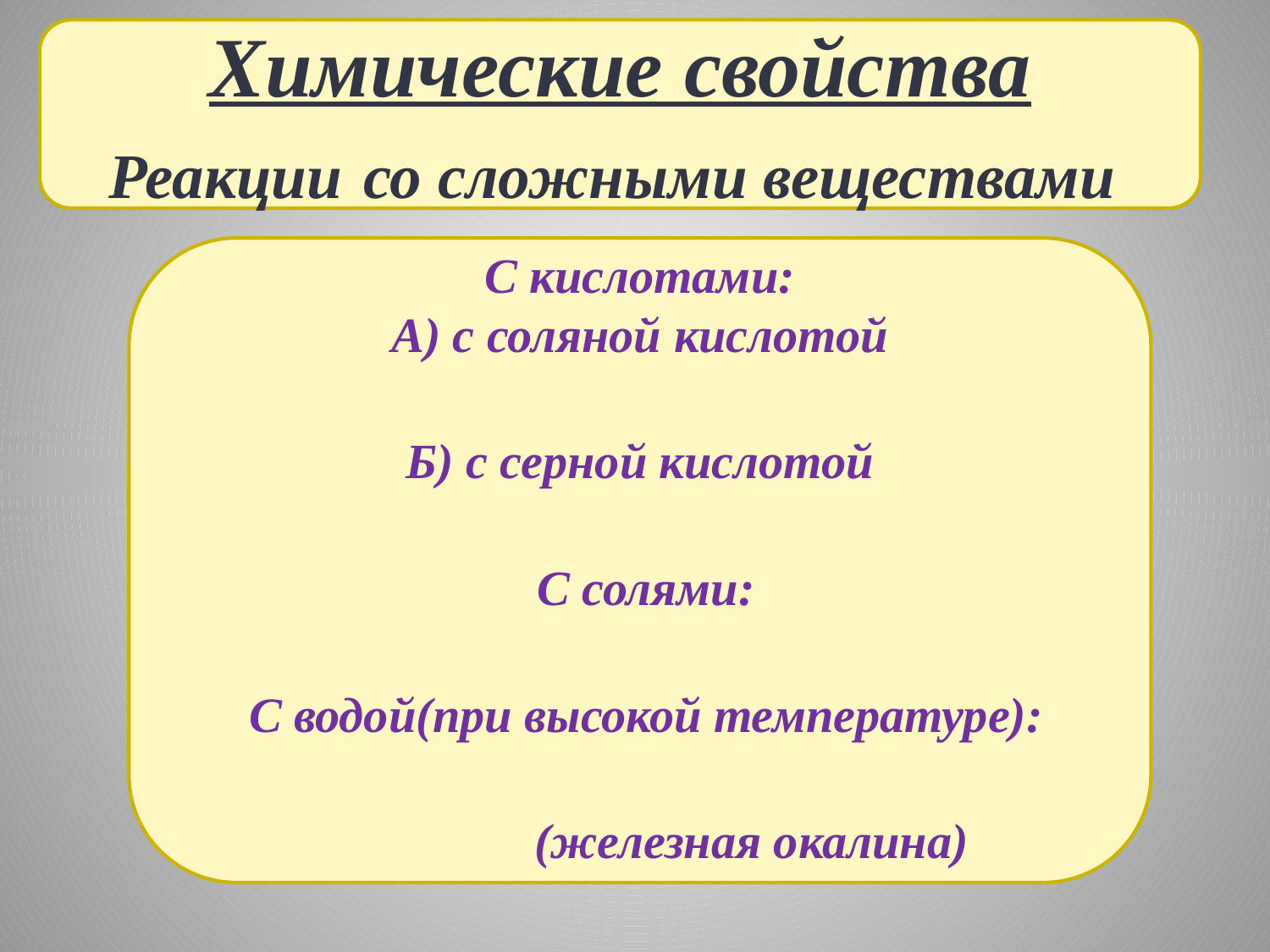

Химические свойства
Реакции со сложными веществами
С кислотами:
А) с соляной кислотой

Б) с серной кислотой

 С солями:

 С водой(при высокой температуре):

                               (железная окалина)